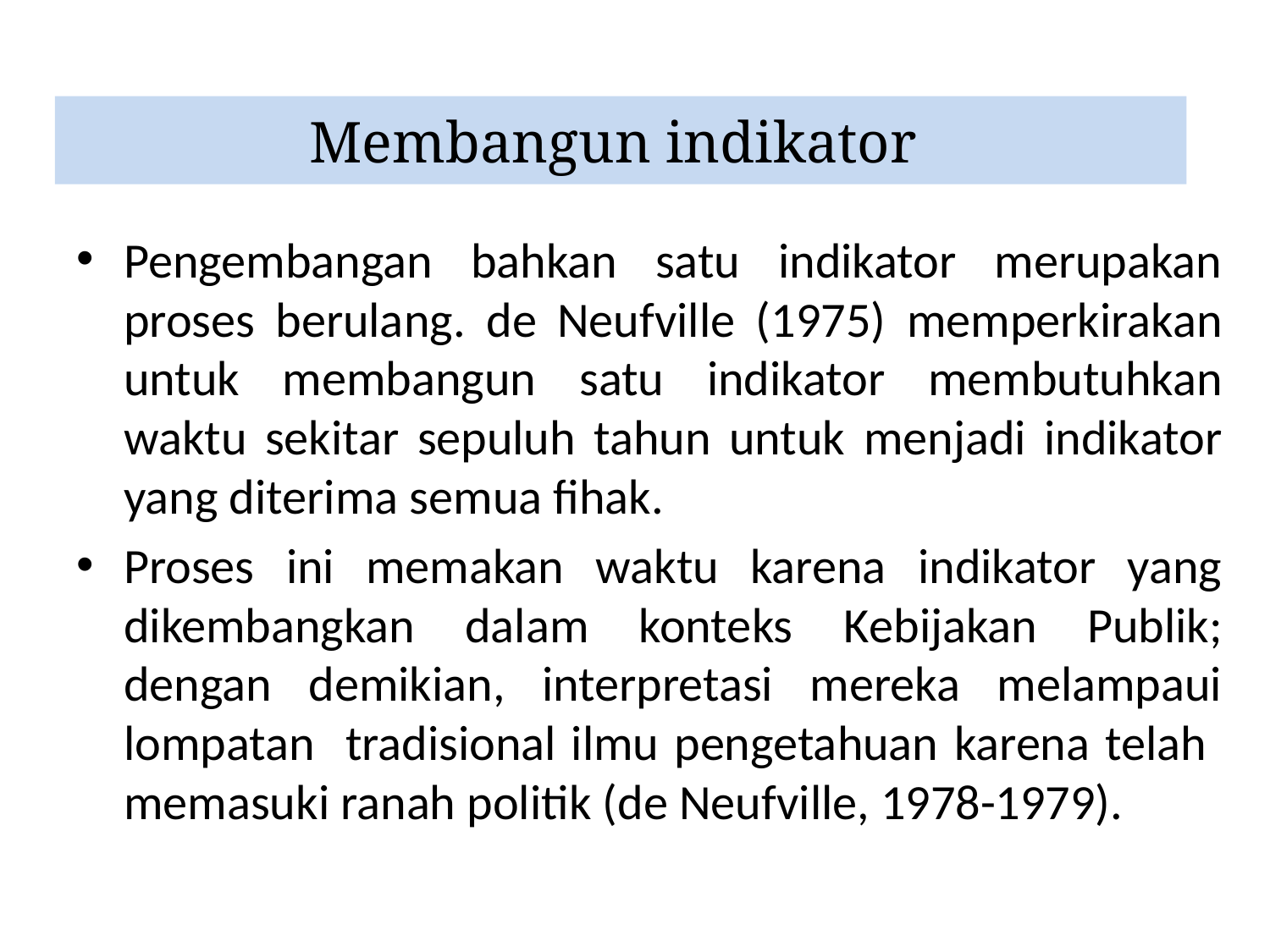

# Membangun indikator
Pengembangan bahkan satu indikator merupakan proses berulang. de Neufville (1975) memperkirakan untuk membangun satu indikator membutuhkan waktu sekitar sepuluh tahun untuk menjadi indikator yang diterima semua fihak.
Proses ini memakan waktu karena indikator yang dikembangkan dalam konteks Kebijakan Publik; dengan demikian, interpretasi mereka melampaui lompatan  tradisional ilmu pengetahuan karena telah  memasuki ranah politik (de Neufville, 1978-1979).